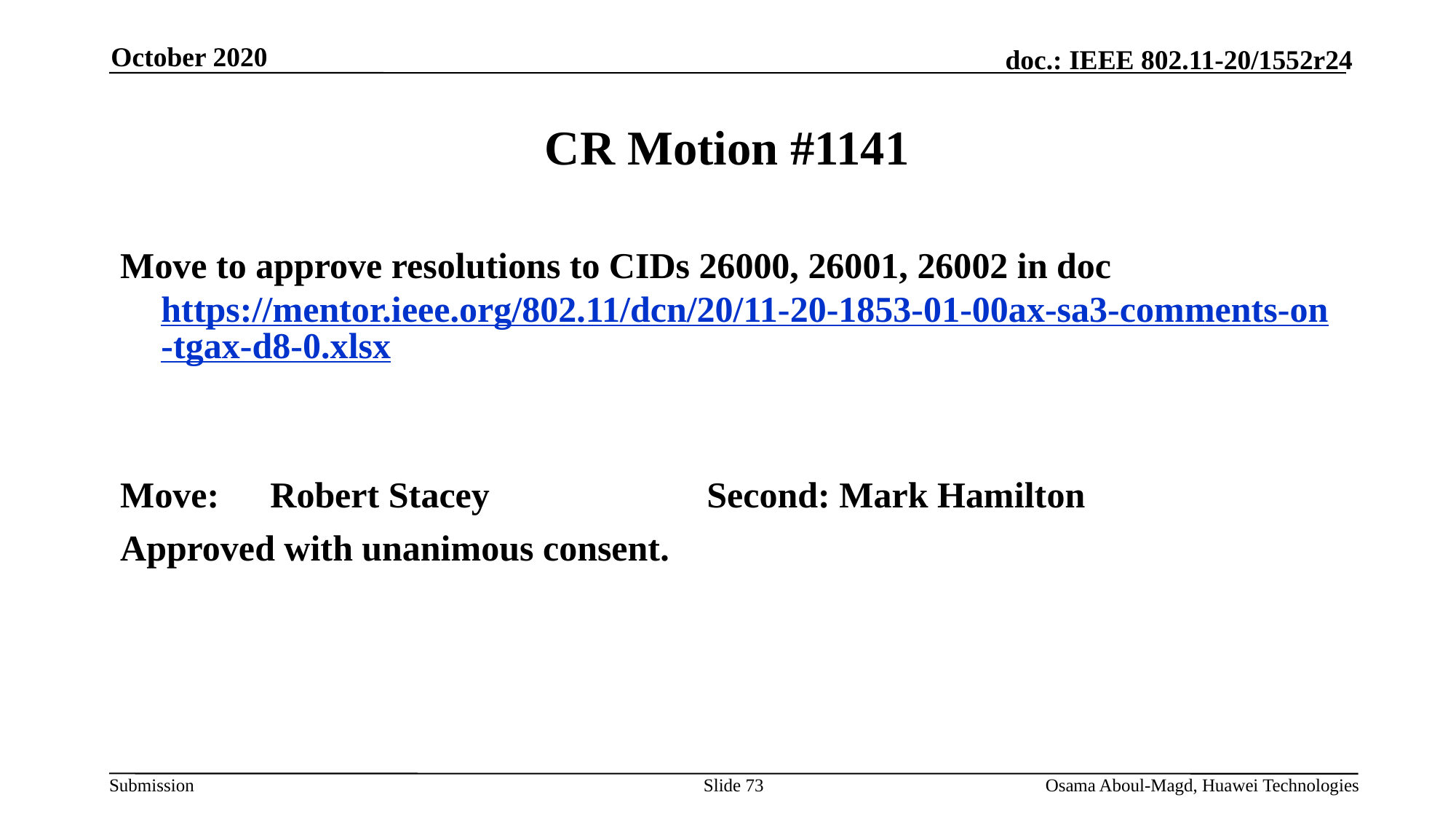

October 2020
# CR Motion #1141
Move to approve resolutions to CIDs 26000, 26001, 26002 in doc https://mentor.ieee.org/802.11/dcn/20/11-20-1853-01-00ax-sa3-comments-on-tgax-d8-0.xlsx

Move:	Robert Stacey		Second: Mark Hamilton
Approved with unanimous consent.
Slide 73
Osama Aboul-Magd, Huawei Technologies